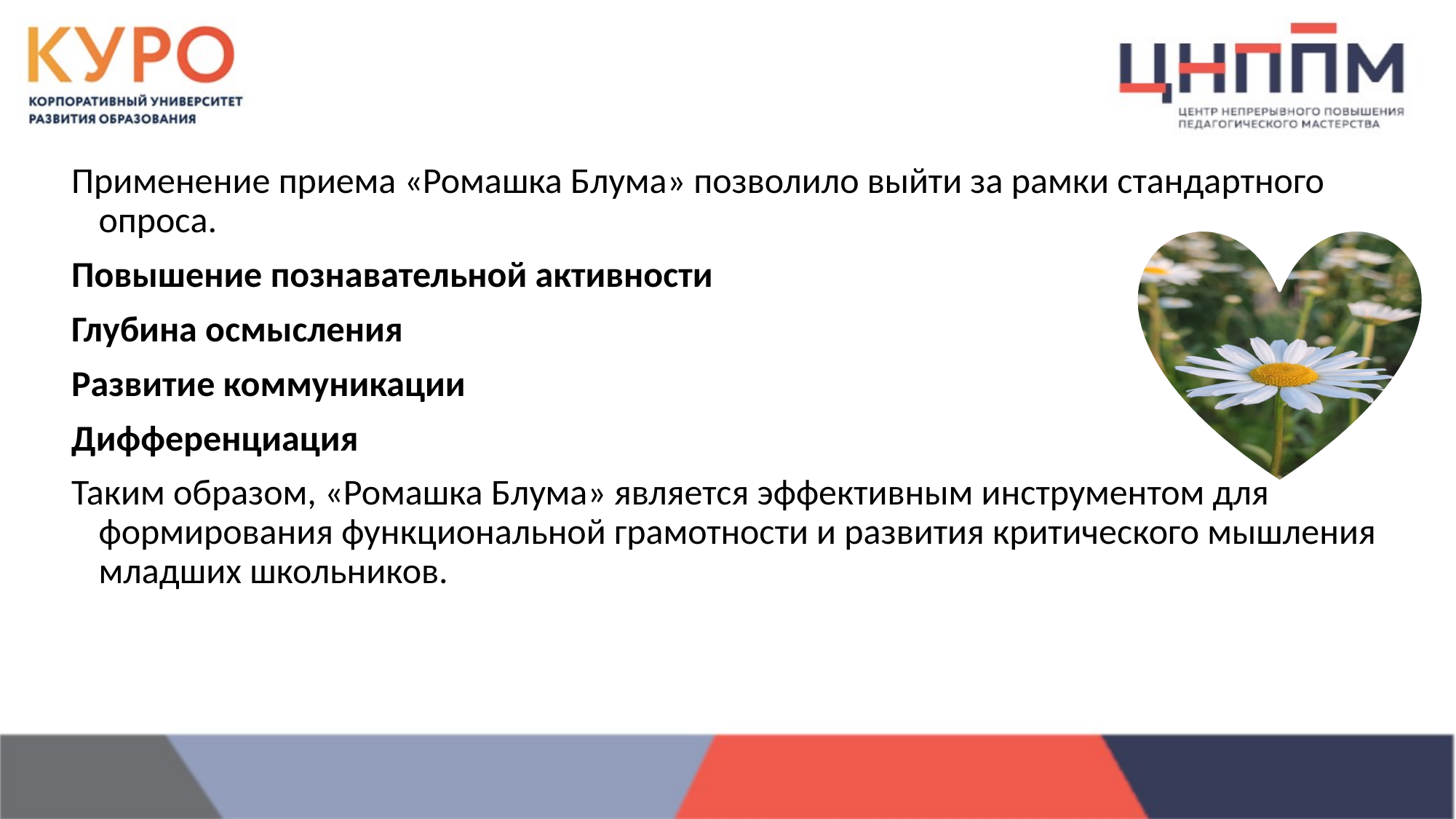

Применение приема «Ромашка Блума» позволило выйти за рамки стандартного опроса.
Повышение познавательной активности
Глубина осмысления
Развитие коммуникации
Дифференциация
Таким образом, «Ромашка Блума» является эффективным инструментом для формирования функциональной грамотности и развития критического мышления младших школьников.